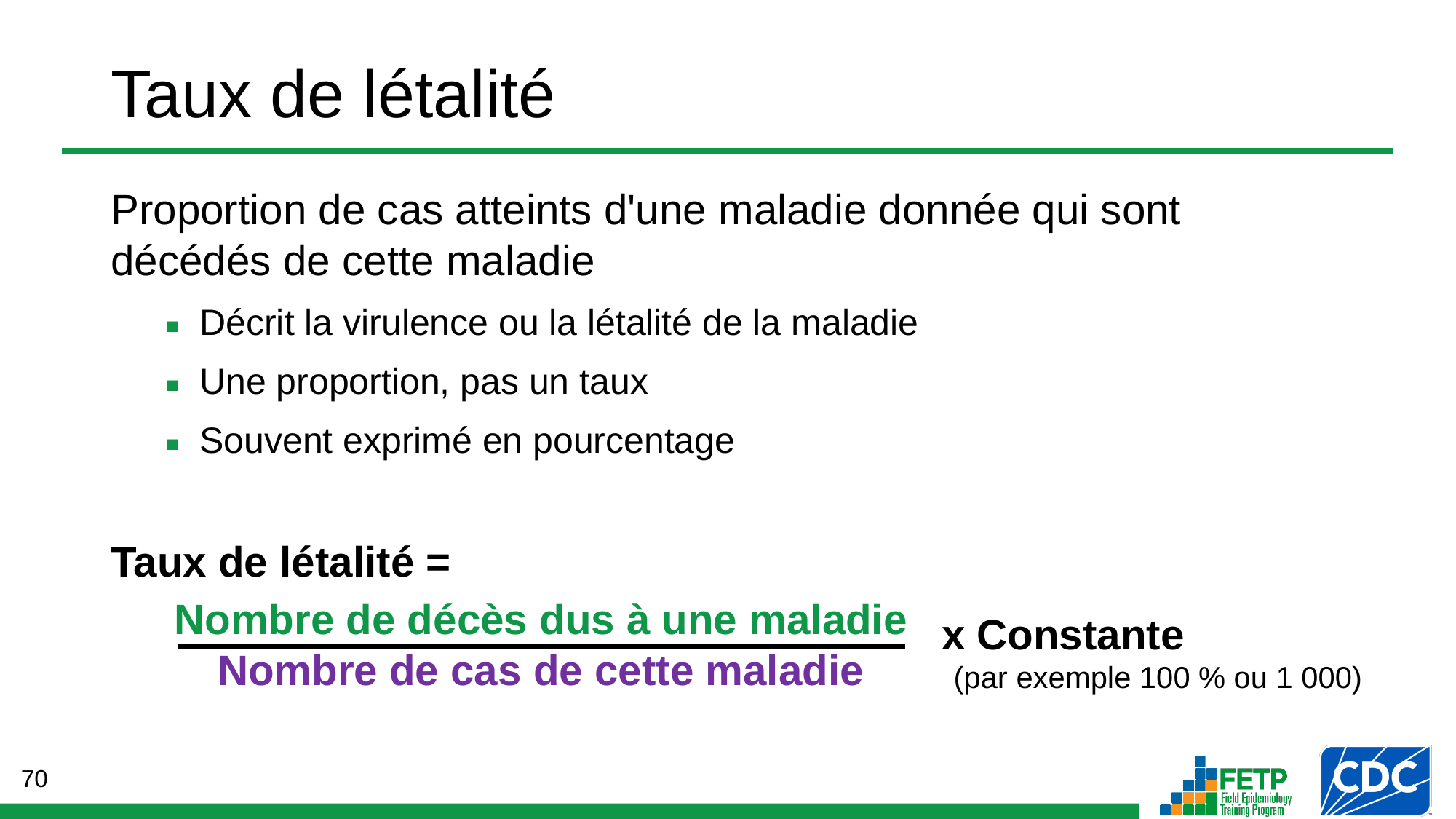

# Taux de létalité
Proportion de cas atteints d'une maladie donnée qui sont
décédés de cette maladie
Décrit la virulence ou la létalité de la maladie
Une proportion, pas un taux
Souvent exprimé en pourcentage

Taux de létalité =

Nombre de décès dus à une maladie
Nombre de cas de cette maladie
x Constante
  (par exemple 100 % ou 1 000)